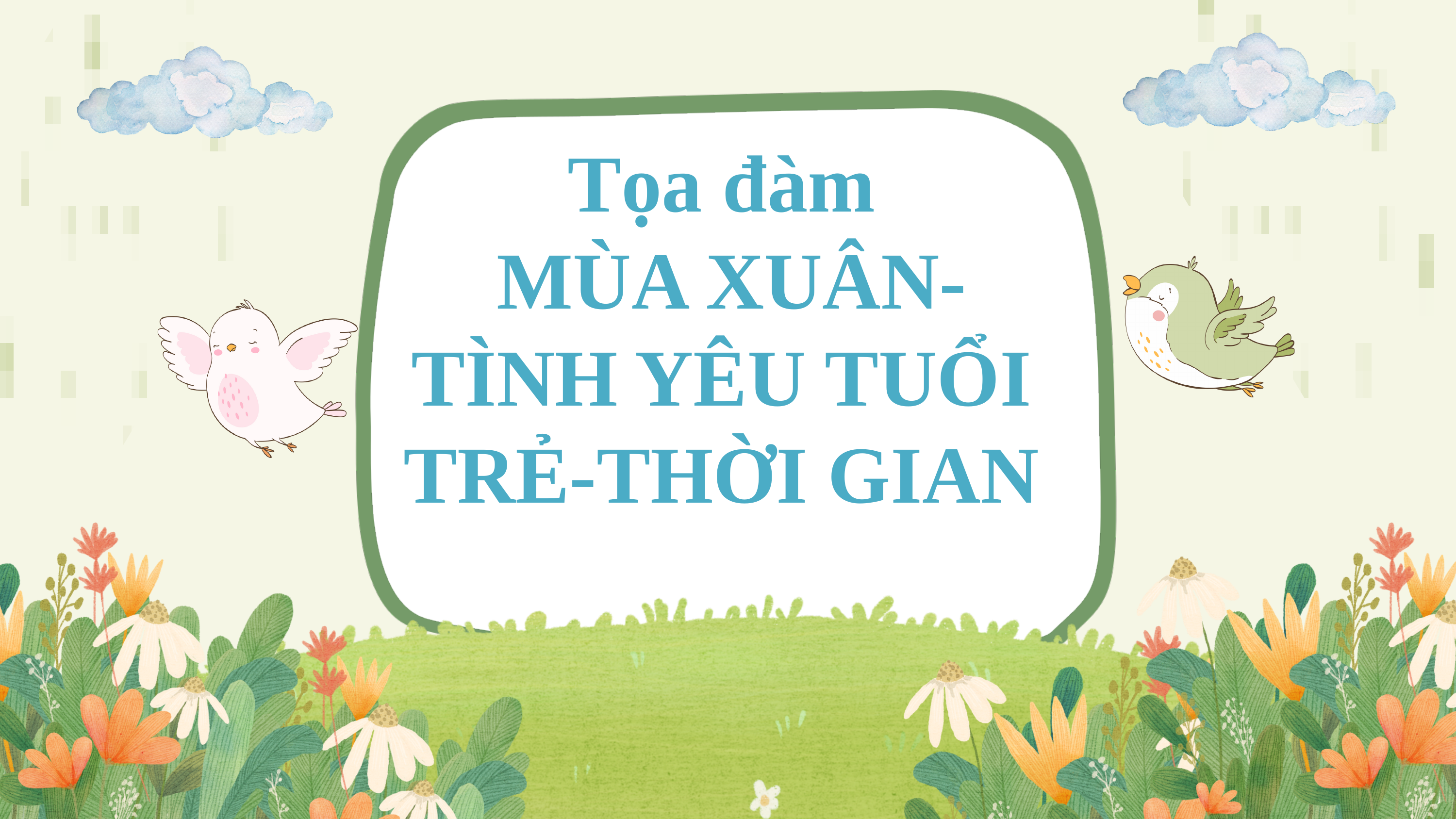

Tọa đàm
 MÙA XUÂN- TÌNH YÊU TUỔI TRẺ-THỜI GIAN